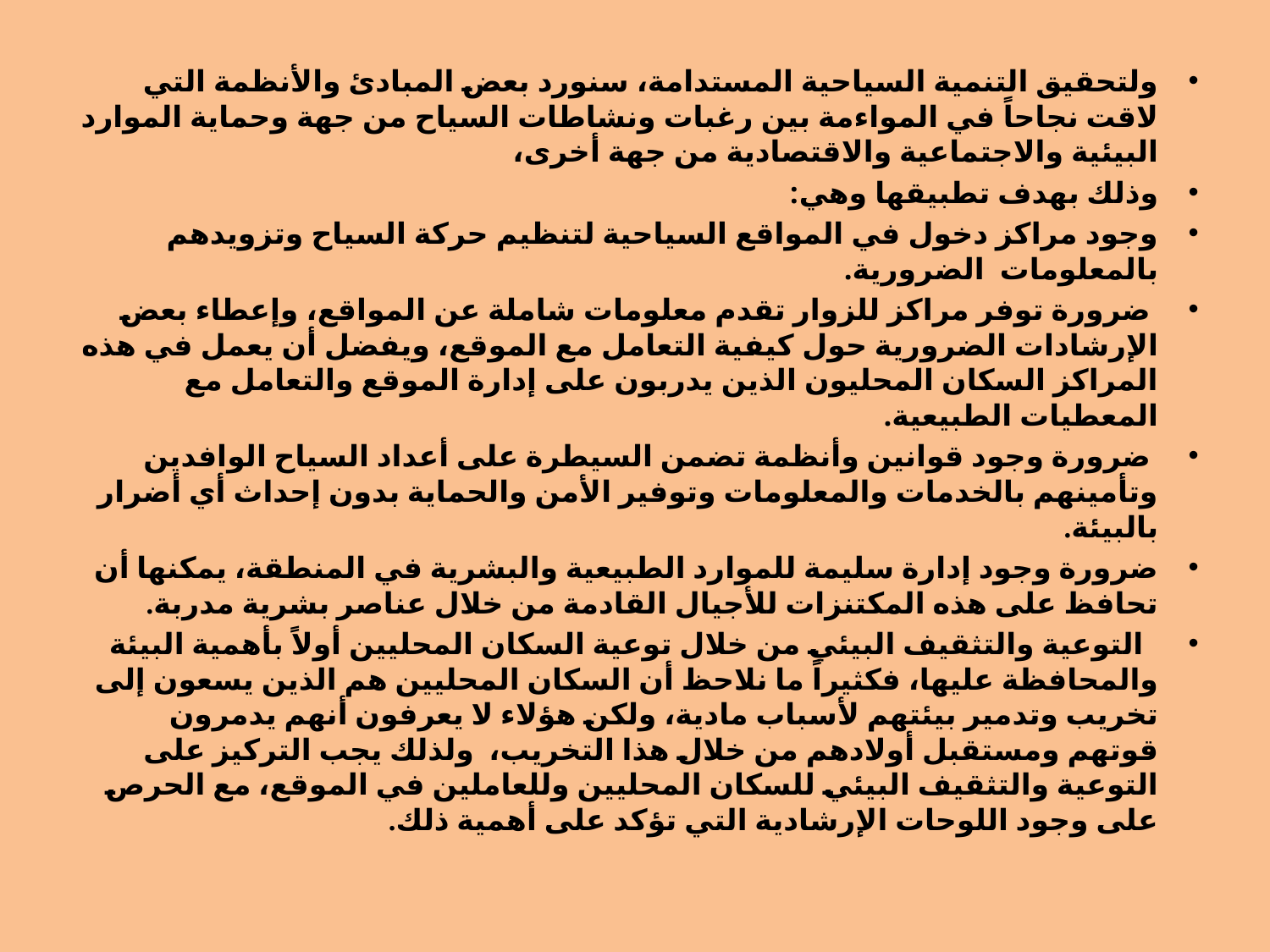

ولتحقيق التنمية السياحية المستدامة، سنورد بعض المبادئ والأنظمة التي لاقت نجاحاً في المواءمة بين رغبات ونشاطات السياح من جهة وحماية الموارد البيئية والاجتماعية والاقتصادية من جهة أخرى،
وذلك بهدف تطبيقها وهي:
وجود مراكز دخول في المواقع السياحية لتنظيم حركة السياح وتزويدهم بالمعلومات  الضرورية.
 ضرورة توفر مراكز للزوار تقدم معلومات شاملة عن المواقع، وإعطاء بعض الإرشادات الضرورية حول كيفية التعامل مع الموقع، ويفضل أن يعمل في هذه المراكز السكان المحليون الذين يدربون على إدارة الموقع والتعامل مع المعطيات الطبيعية.
 ضرورة وجود قوانين وأنظمة تضمن السيطرة على أعداد السياح الوافدين وتأمينهم بالخدمات والمعلومات وتوفير الأمن والحماية بدون إحداث أي أضرار بالبيئة.
ضرورة وجود إدارة سليمة للموارد الطبيعية والبشرية في المنطقة، يمكنها أن تحافظ على هذه المكتنزات للأجيال القادمة من خلال عناصر بشرية مدربة.
  التوعية والتثقيف البيئي من خلال توعية السكان المحليين أولاً بأهمية البيئة والمحافظة عليها، فكثيراً ما نلاحظ أن السكان المحليين هم الذين يسعون إلى تخريب وتدمير بيئتهم لأسباب مادية، ولكن هؤلاء لا يعرفون أنهم يدمرون قوتهم ومستقبل أولادهم من خلال هذا التخريب،  ولذلك يجب التركيز على التوعية والتثقيف البيئي للسكان المحليين وللعاملين في الموقع، مع الحرص على وجود اللوحات الإرشادية التي تؤكد على أهمية ذلك.